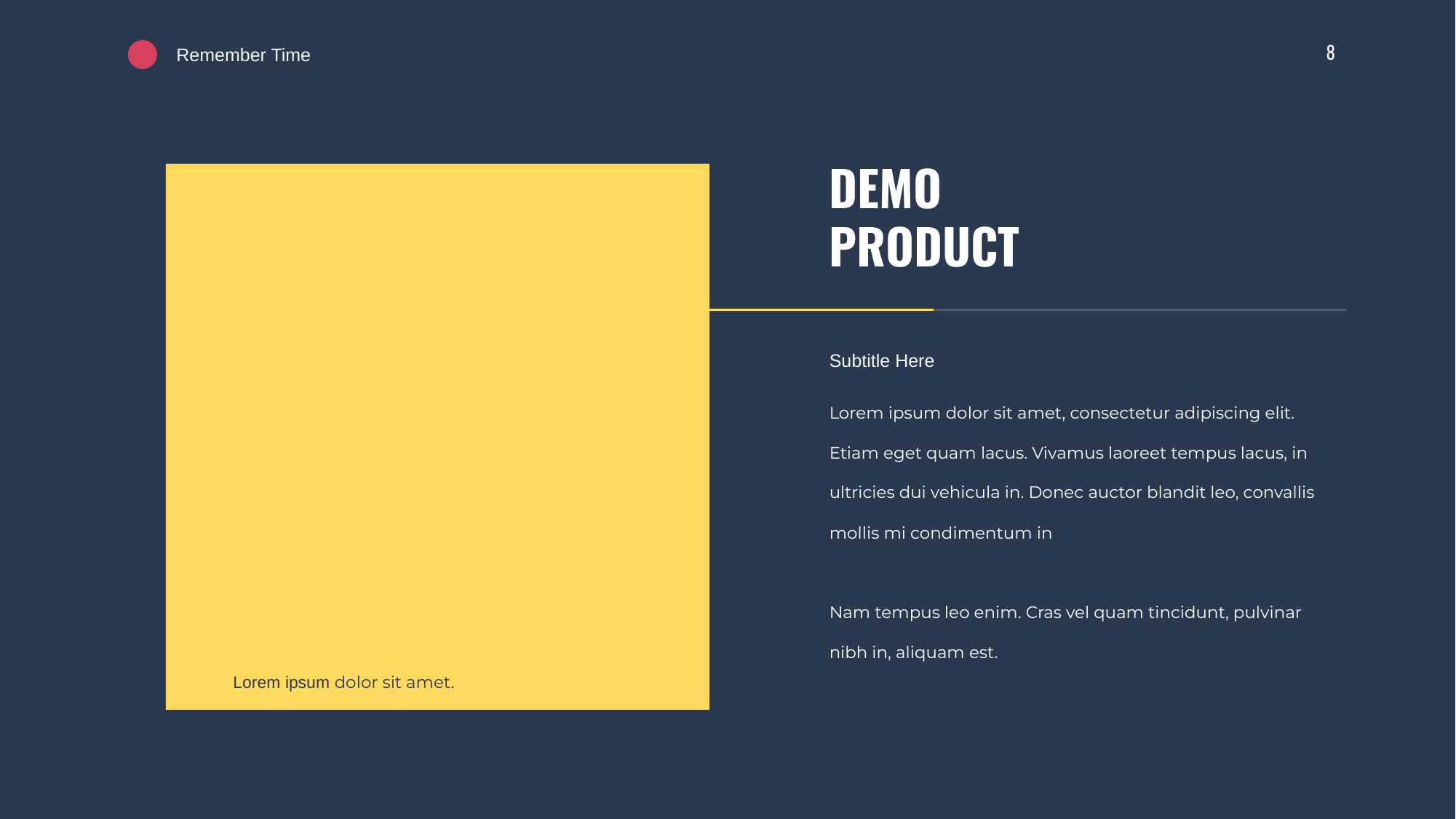

8
Remember Time

DEMO
PRODUCT
Subtitle Here
Lorem ipsum dolor sit amet, consectetur adipiscing elit. Etiam eget quam lacus. Vivamus laoreet tempus lacus, in ultricies dui vehicula in. Donec auctor blandit leo, convallis mollis mi condimentum in

Nam tempus leo enim. Cras vel quam tincidunt, pulvinar nibh in, aliquam est.
Lorem ipsum dolor sit amet.